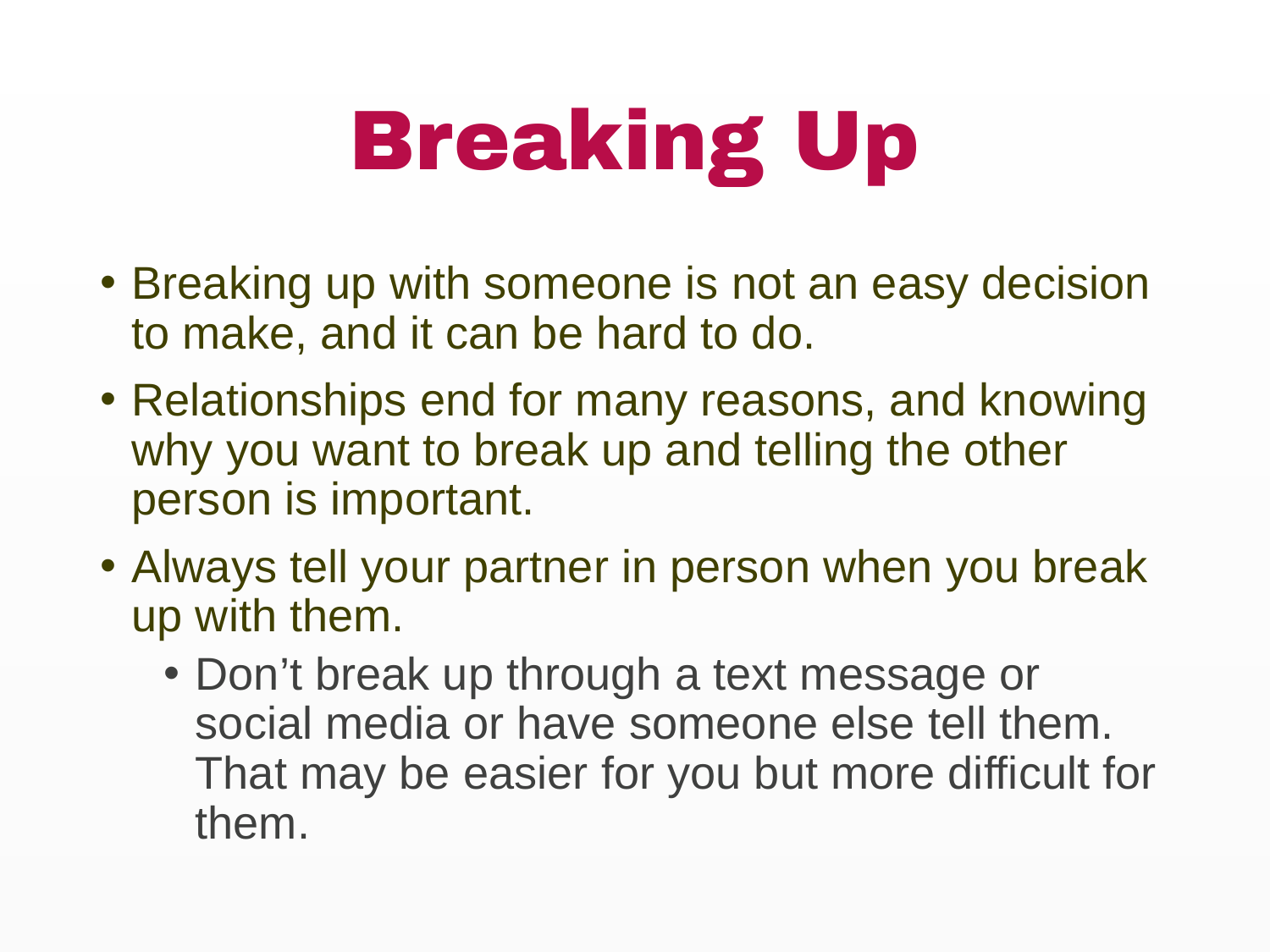

# Breaking Up
Breaking up with someone is not an easy decision to make, and it can be hard to do.
Relationships end for many reasons, and knowing why you want to break up and telling the other person is important.
Always tell your partner in person when you break up with them.
Don’t break up through a text message or social media or have someone else tell them. That may be easier for you but more difficult for them.